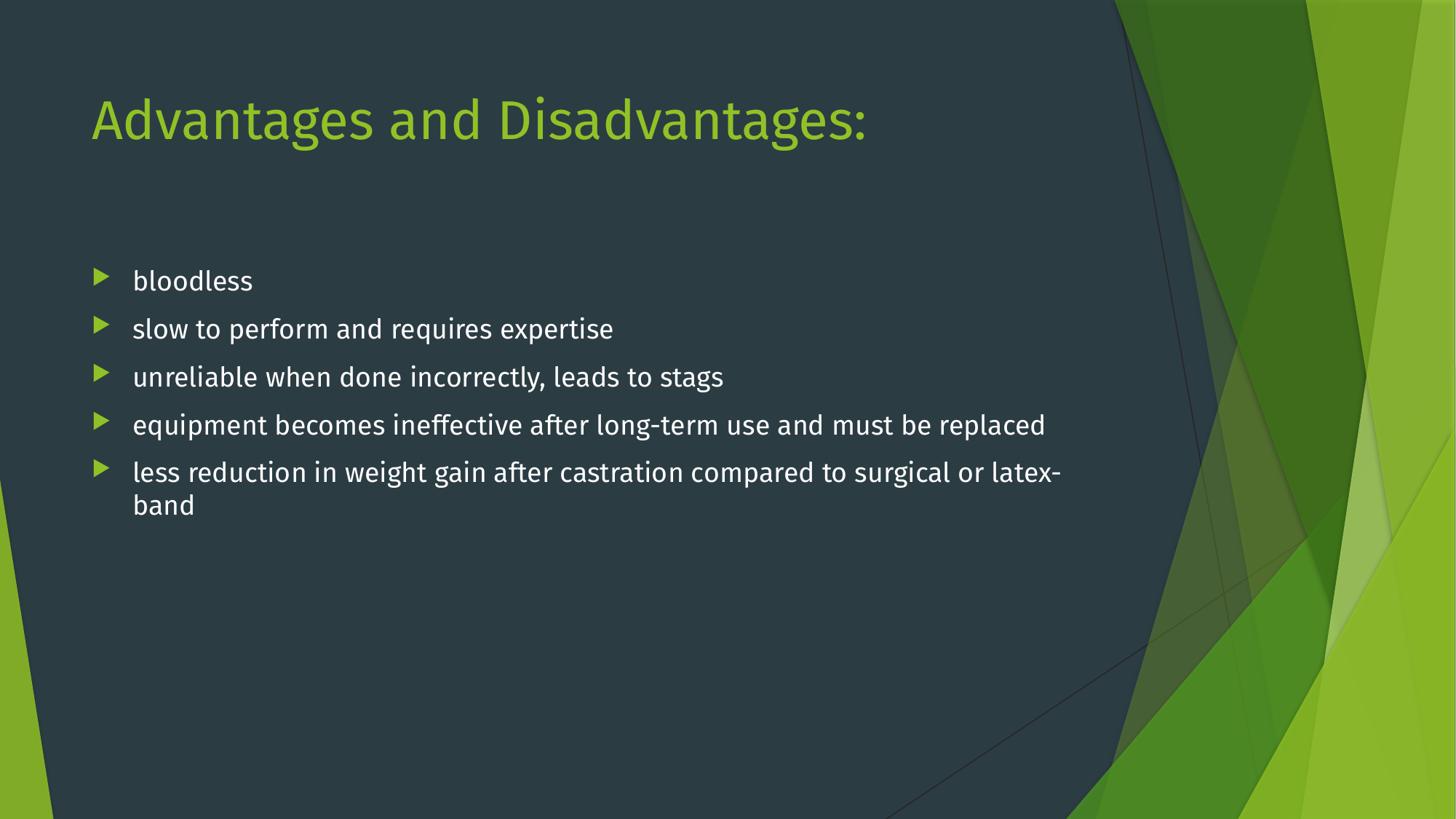

# Advantages and Disadvantages:
bloodless
slow to perform and requires expertise
unreliable when done incorrectly, leads to stags
equipment becomes ineffective after long-term use and must be replaced
less reduction in weight gain after castration compared to surgical or latex-band